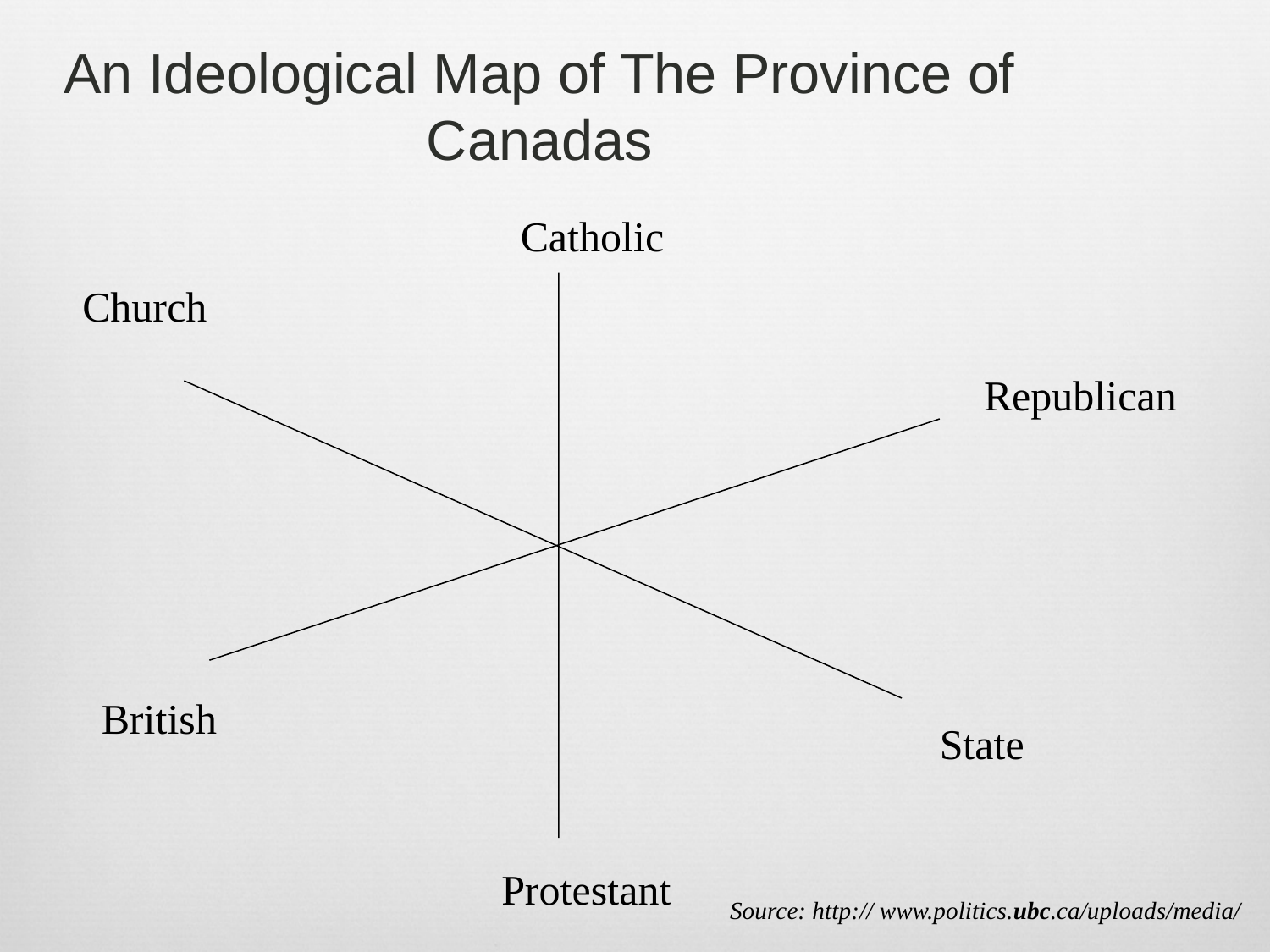

An Ideological Map of The Province of Canadas
Catholic
Church

Republican

British
State
Protestant
Source: http:// www.politics.ubc.ca/uploads/media/